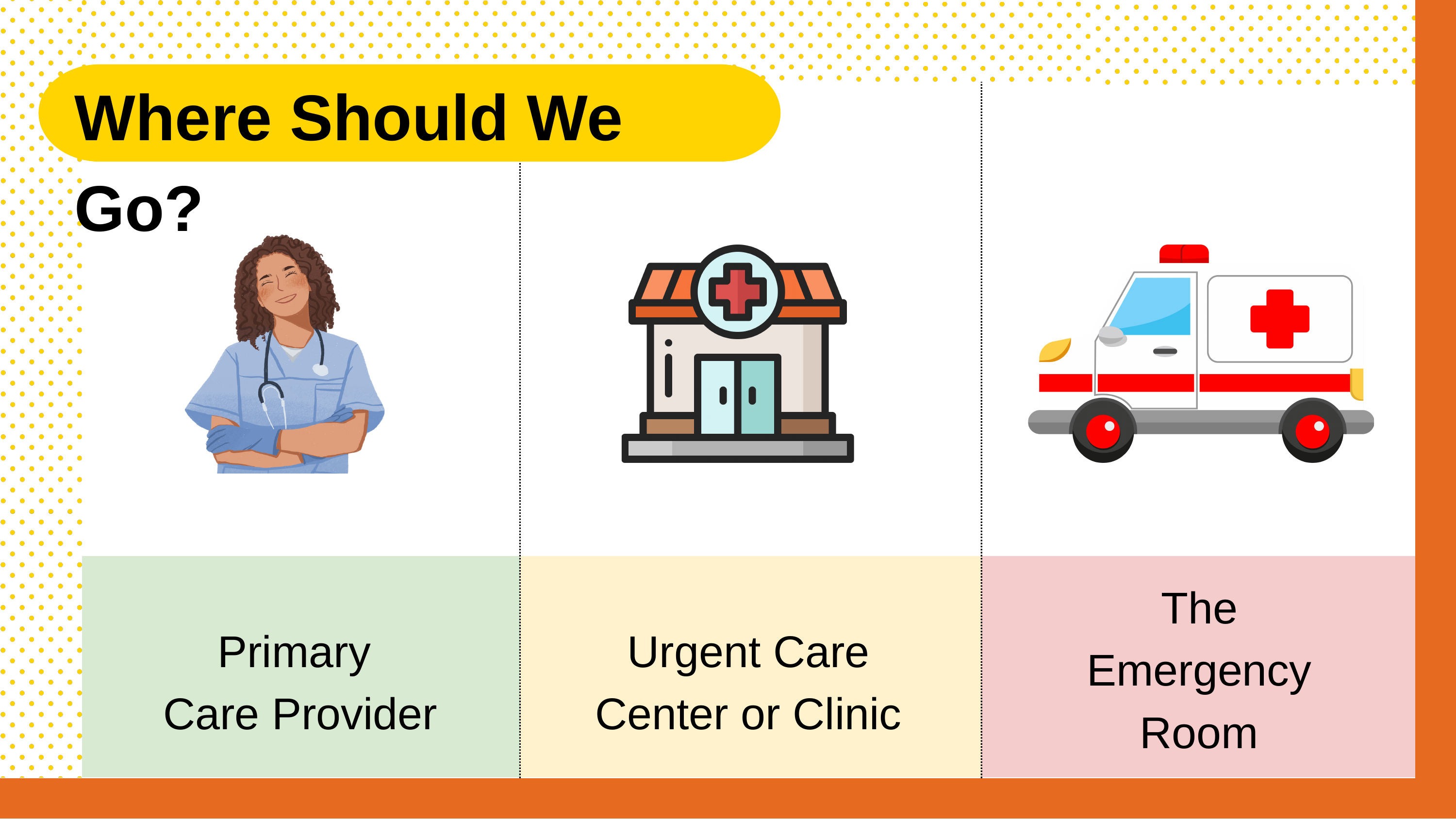

Where Should We Go?

The Emergency Room
Primary
Care Provider
Urgent Care Center or Clinic